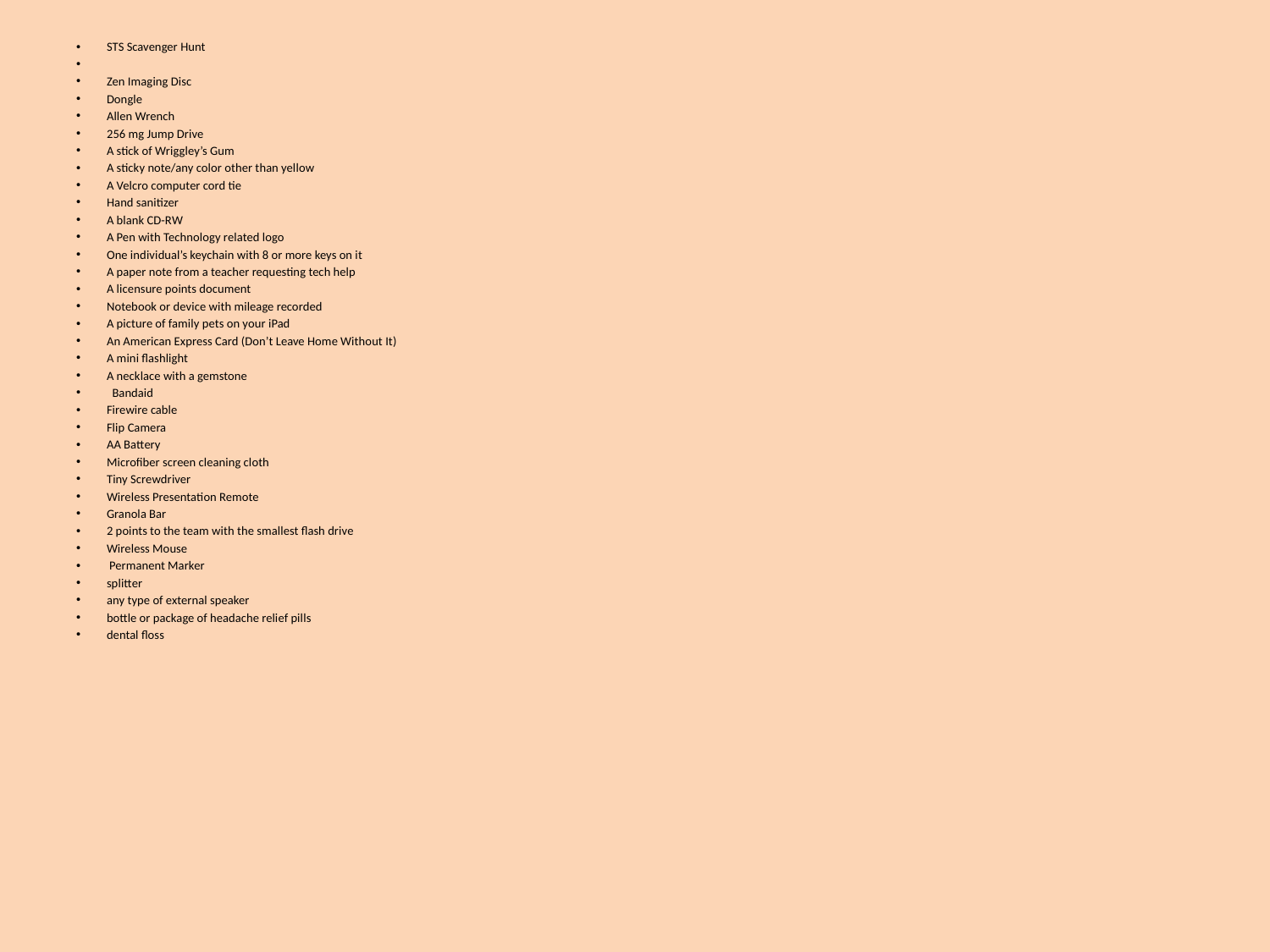

STS Scavenger Hunt

Zen Imaging Disc
Dongle
Allen Wrench
256 mg Jump Drive
A stick of Wriggley’s Gum
A sticky note/any color other than yellow
A Velcro computer cord tie
Hand sanitizer
A blank CD-RW
A Pen with Technology related logo
One individual’s keychain with 8 or more keys on it
A paper note from a teacher requesting tech help
A licensure points document
Notebook or device with mileage recorded
A picture of family pets on your iPad
An American Express Card (Don’t Leave Home Without It)
A mini flashlight
A necklace with a gemstone
  Bandaid
Firewire cable
Flip Camera
AA Battery
Microfiber screen cleaning cloth
Tiny Screwdriver
Wireless Presentation Remote
Granola Bar
2 points to the team with the smallest flash drive
Wireless Mouse
 Permanent Marker
splitter
any type of external speaker
bottle or package of headache relief pills
dental floss